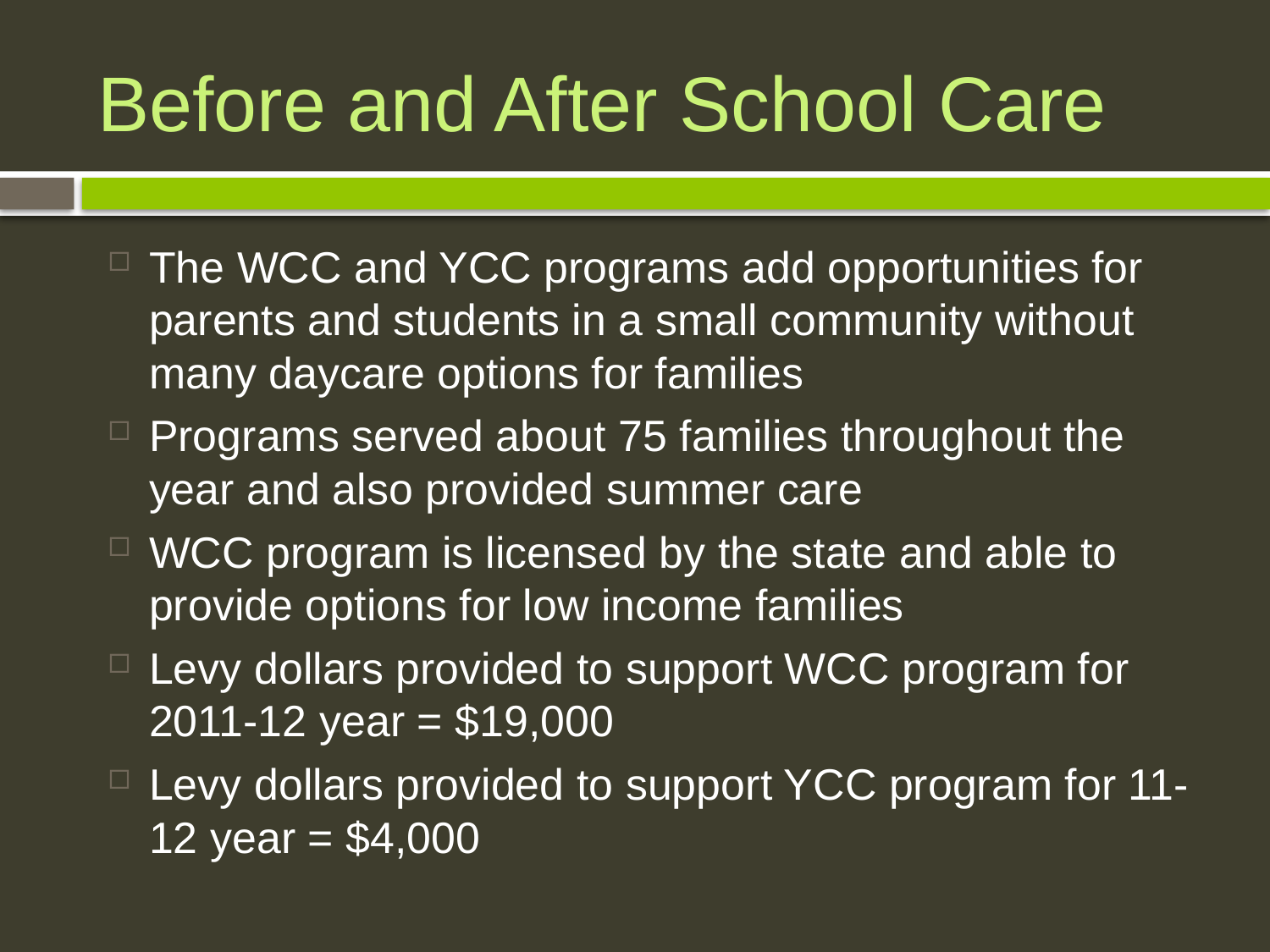

# Before and After School Care
The WCC and YCC programs add opportunities for parents and students in a small community without many daycare options for families
Programs served about 75 families throughout the year and also provided summer care
WCC program is licensed by the state and able to provide options for low income families
Levy dollars provided to support WCC program for 2011-12 year = $19,000
Levy dollars provided to support YCC program for 11-12 year = $4,000